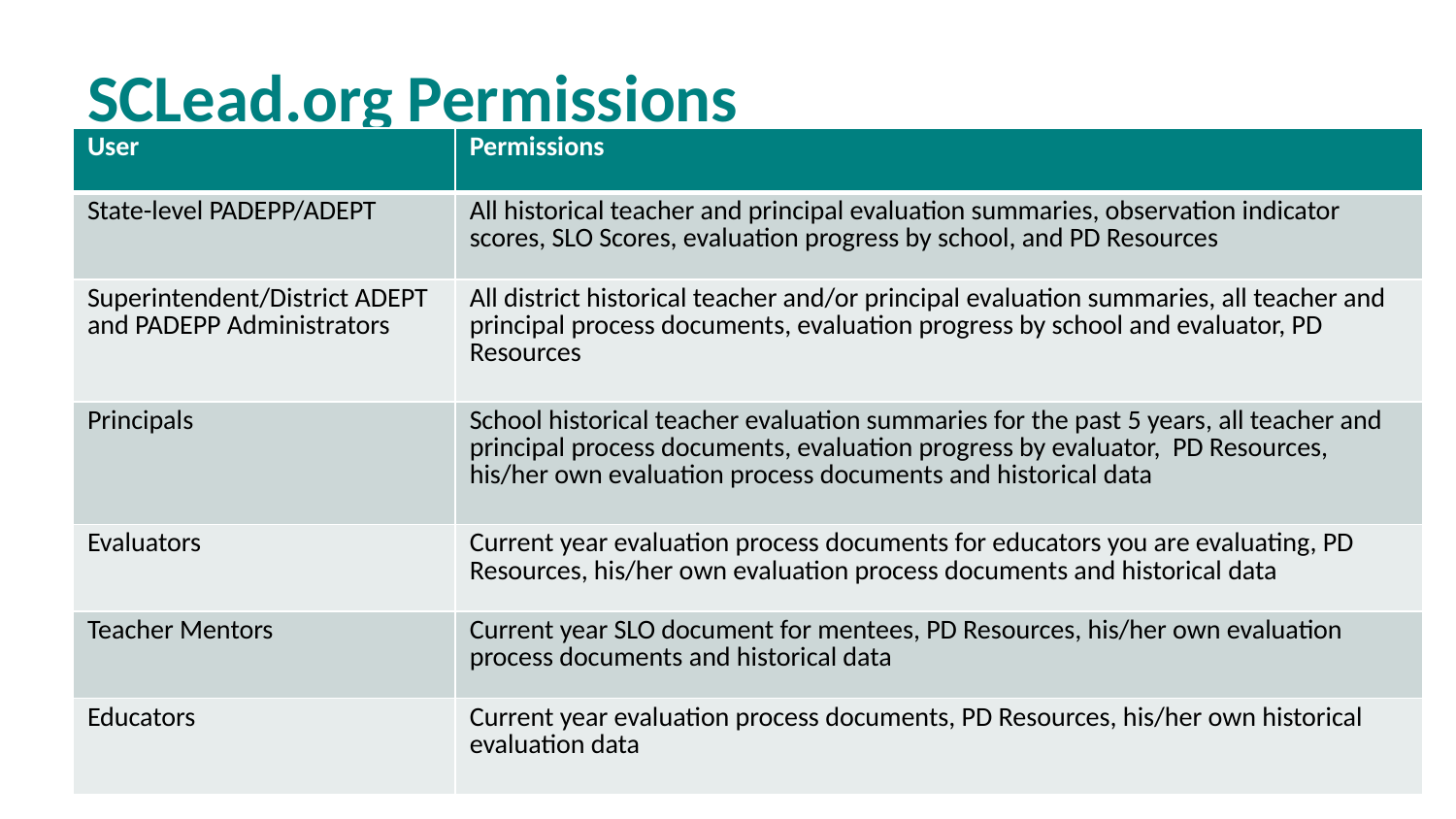

# SCLead.org Permissions
| User | Permissions |
| --- | --- |
| State-level PADEPP/ADEPT | All historical teacher and principal evaluation summaries, observation indicator scores, SLO Scores, evaluation progress by school, and PD Resources |
| Superintendent/District ADEPT and PADEPP Administrators | All district historical teacher and/or principal evaluation summaries, all teacher and principal process documents, evaluation progress by school and evaluator, PD Resources |
| Principals | School historical teacher evaluation summaries for the past 5 years, all teacher and principal process documents, evaluation progress by evaluator, PD Resources, his/her own evaluation process documents and historical data |
| Evaluators | Current year evaluation process documents for educators you are evaluating, PD Resources, his/her own evaluation process documents and historical data |
| Teacher Mentors | Current year SLO document for mentees, PD Resources, his/her own evaluation process documents and historical data |
| Educators | Current year evaluation process documents, PD Resources, his/her own historical evaluation data |